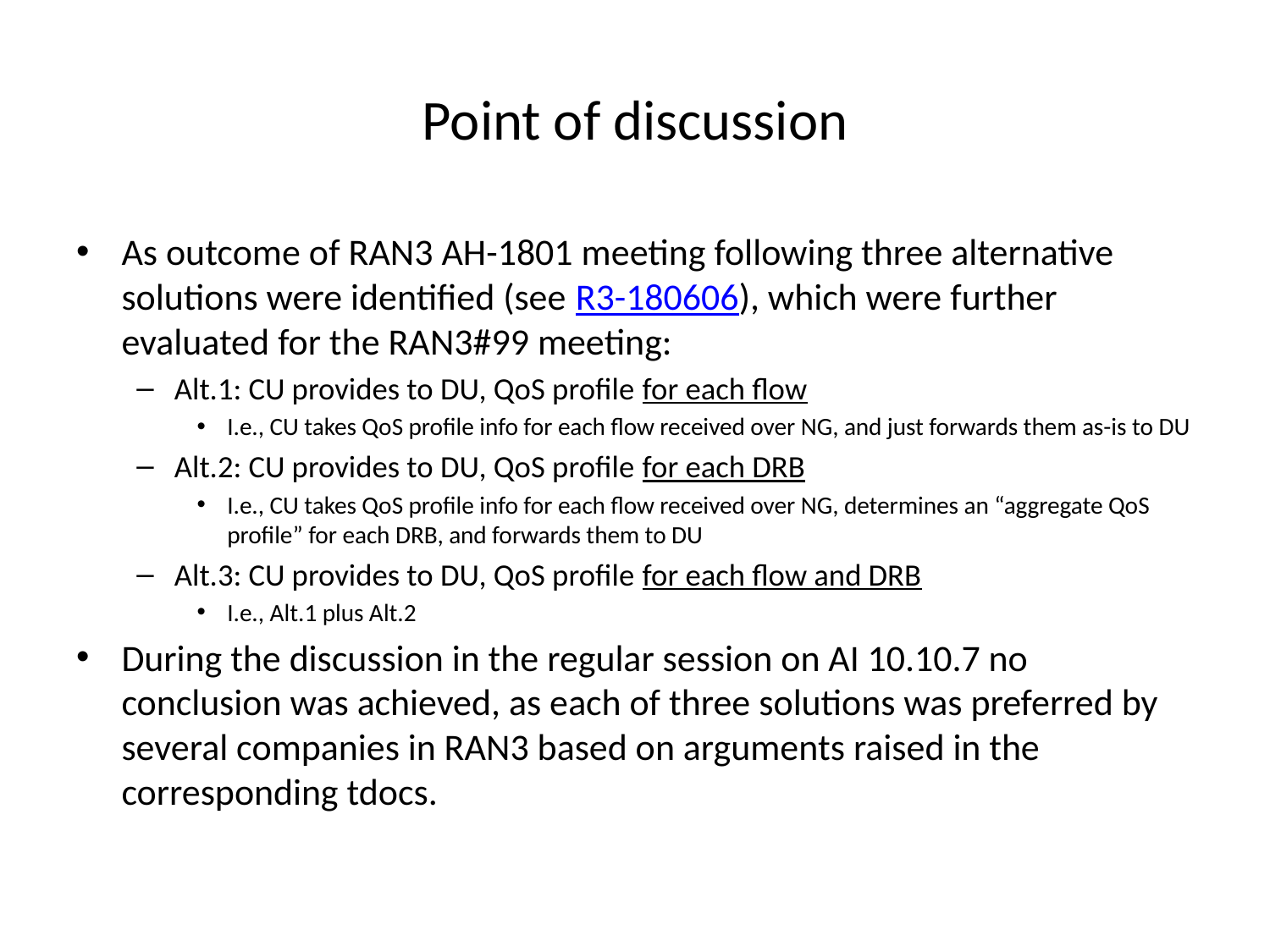

# Point of discussion
As outcome of RAN3 AH-1801 meeting following three alternative solutions were identified (see R3-180606), which were further evaluated for the RAN3#99 meeting:
Alt.1: CU provides to DU, QoS profile for each flow
I.e., CU takes QoS profile info for each flow received over NG, and just forwards them as-is to DU
Alt.2: CU provides to DU, QoS profile for each DRB
I.e., CU takes QoS profile info for each flow received over NG, determines an “aggregate QoS profile” for each DRB, and forwards them to DU
Alt.3: CU provides to DU, QoS profile for each flow and DRB
I.e., Alt.1 plus Alt.2
During the discussion in the regular session on AI 10.10.7 no conclusion was achieved, as each of three solutions was preferred by several companies in RAN3 based on arguments raised in the corresponding tdocs.